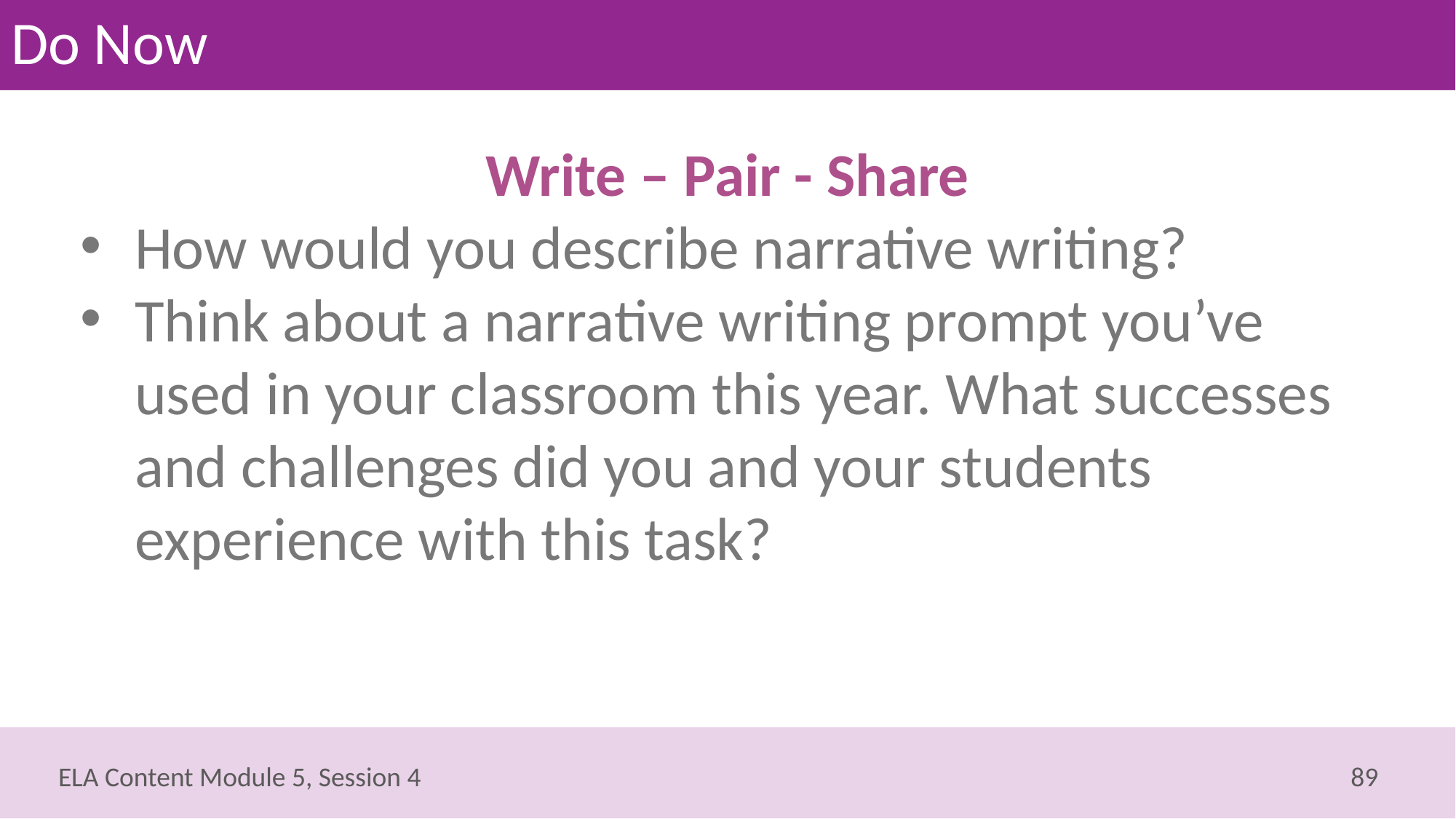

# Do Now
Write – Pair - Share
How would you describe narrative writing?
Think about a narrative writing prompt you’ve used in your classroom this year. What successes and challenges did you and your students experience with this task?

89